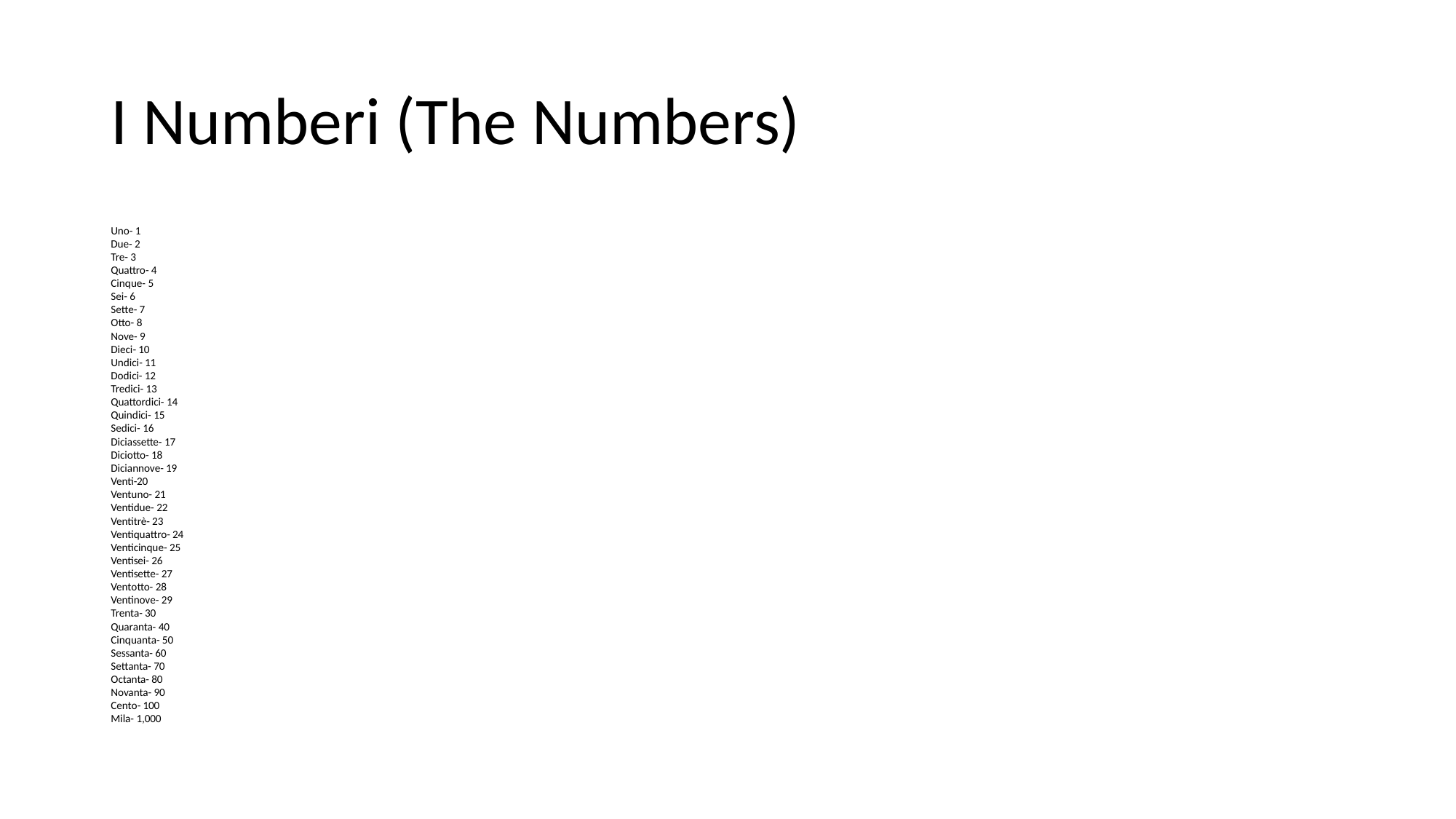

# I Numberi (The Numbers)
Uno- 1
Due- 2
Tre- 3
Quattro- 4
Cinque- 5
Sei- 6
Sette- 7
Otto- 8
Nove- 9
Dieci- 10
Undici- 11
Dodici- 12
Tredici- 13
Quattordici- 14
Quindici- 15
Sedici- 16
Diciassette- 17
Diciotto- 18
Diciannove- 19
Venti-20
Ventuno- 21
Ventidue- 22
Ventitrè- 23
Ventiquattro- 24
Venticinque- 25
Ventisei- 26
Ventisette- 27
Ventotto- 28
Ventinove- 29
Trenta- 30
Quaranta- 40
Cinquanta- 50
Sessanta- 60
Settanta- 70
Octanta- 80
Novanta- 90
Cento- 100
Mila- 1,000